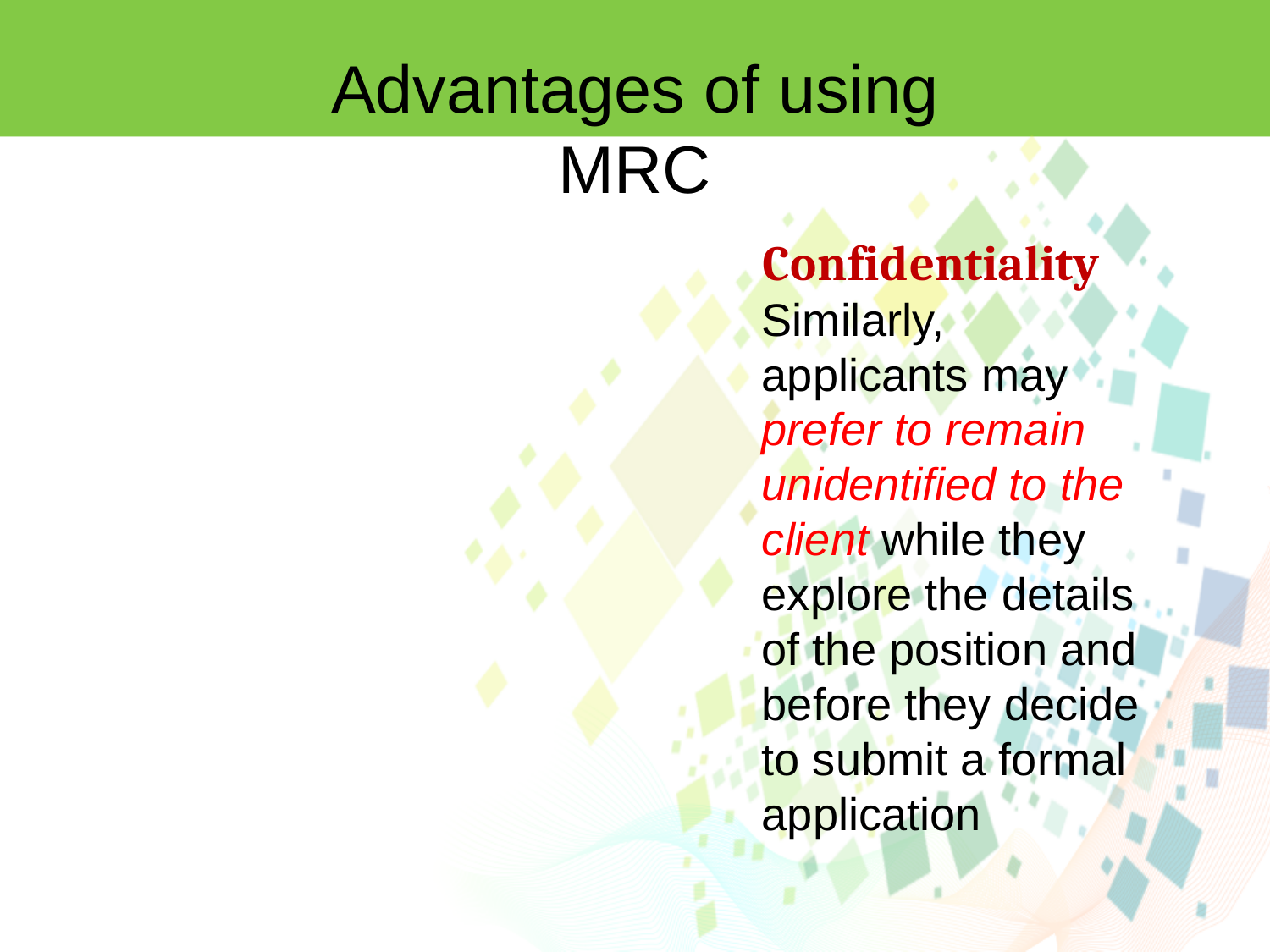

Advantages of using MRC
Confidentiality Similarly, applicants may prefer to remain unidentified to the client while they explore the details of the position and before they decide to submit a formal application